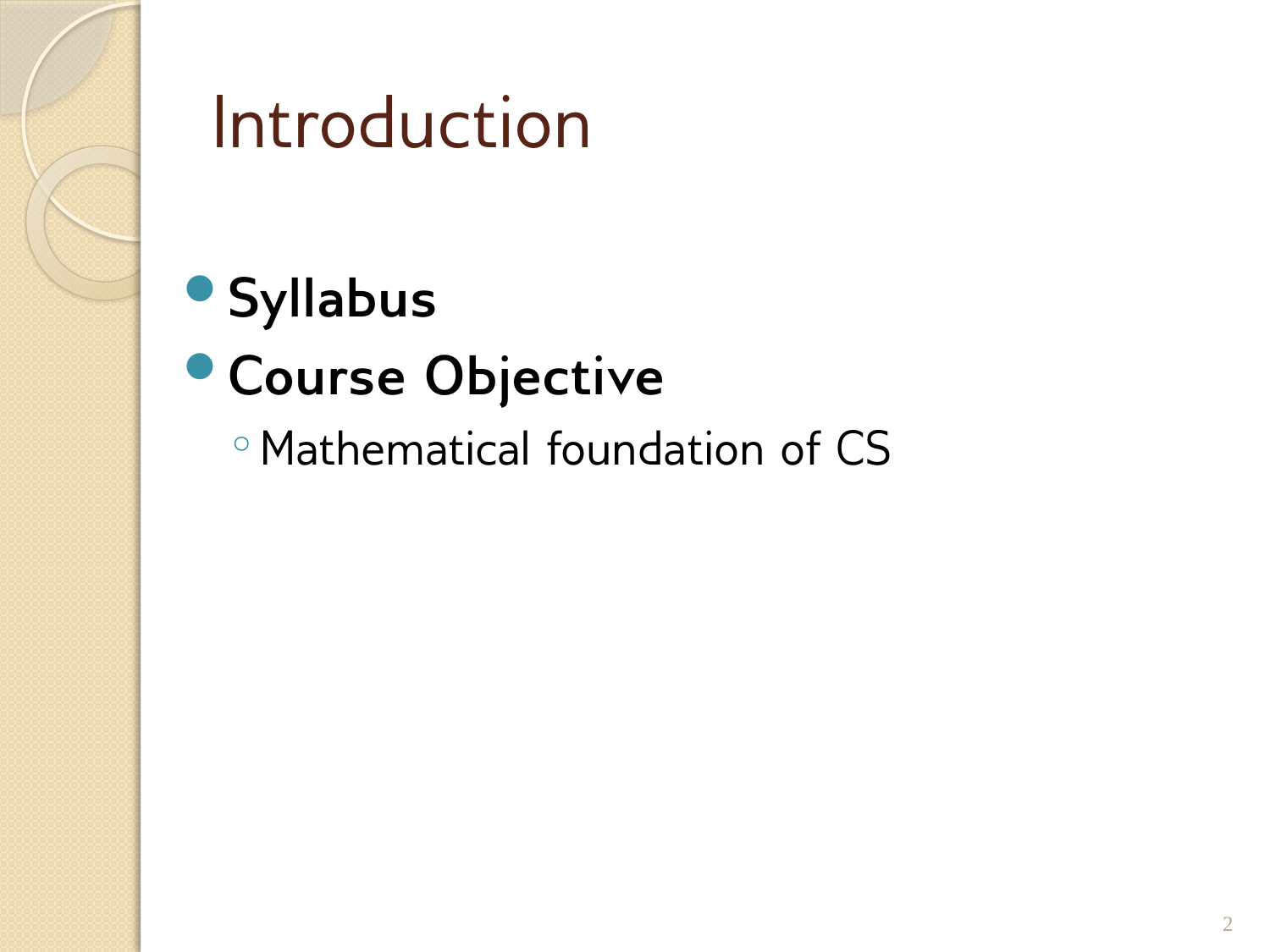

# Introduction
Syllabus
Course Objective
Mathematical foundation of CS
2